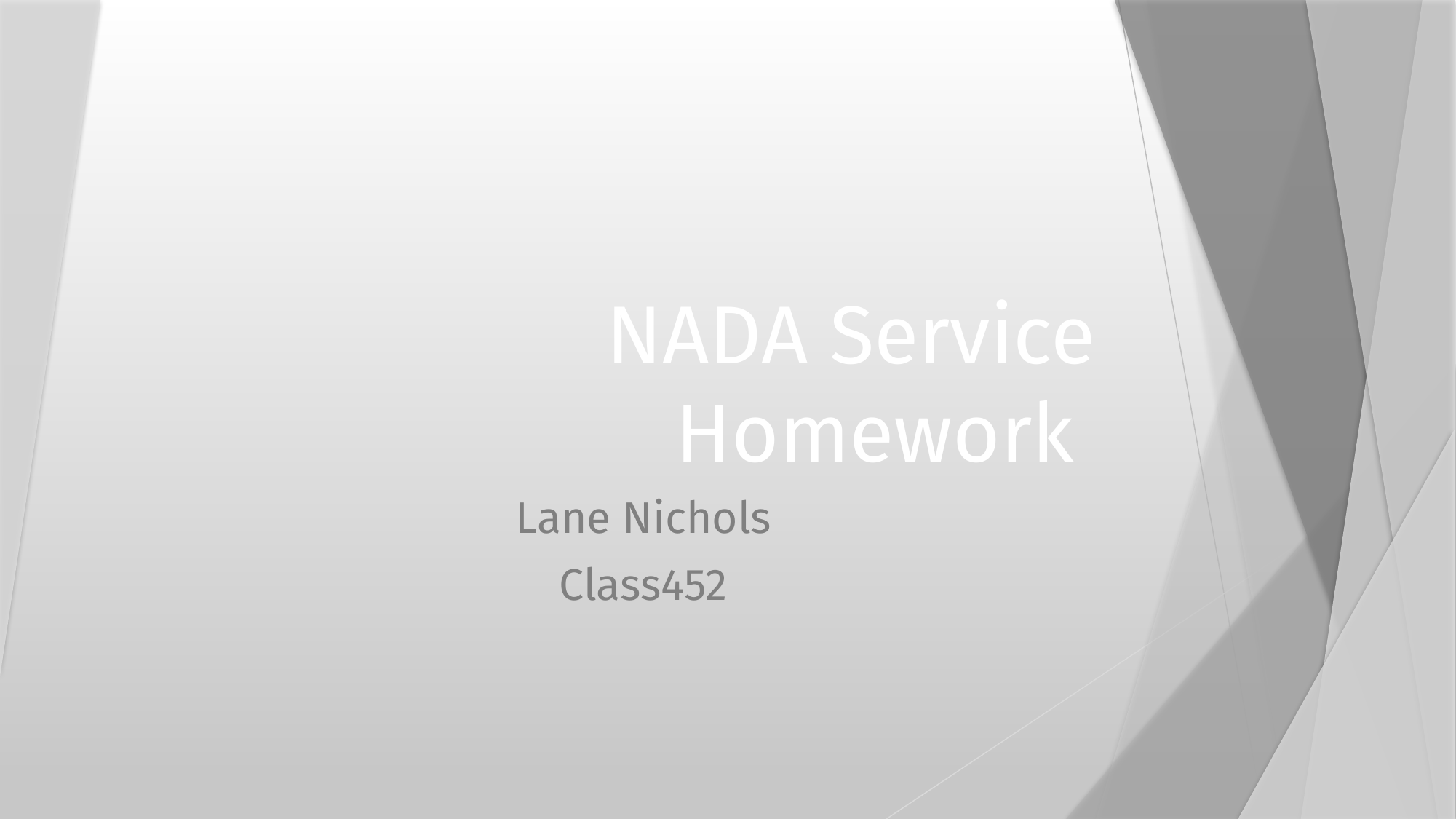

# NADA Service Homework
Lane Nichols
Class452